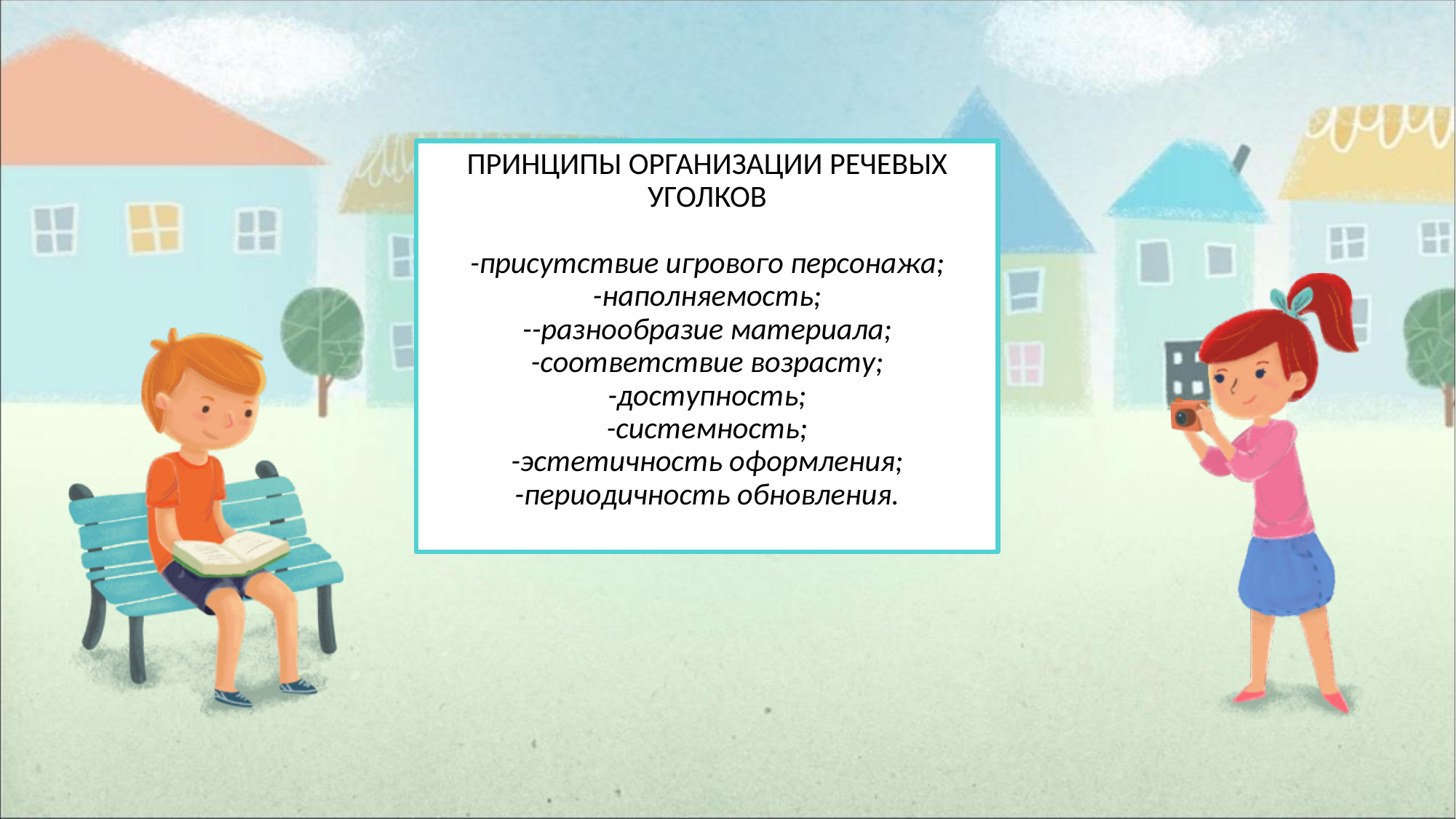

# ПРИНЦИПЫ ОРГАНИЗАЦИИ РЕЧЕВЫХ УГОЛКОВ -присутствие игрового персонажа; -наполняемость; --разнообразие материала; -соответствие возрасту; -доступность; -системность; -эстетичность оформления; -периодичность обновления.